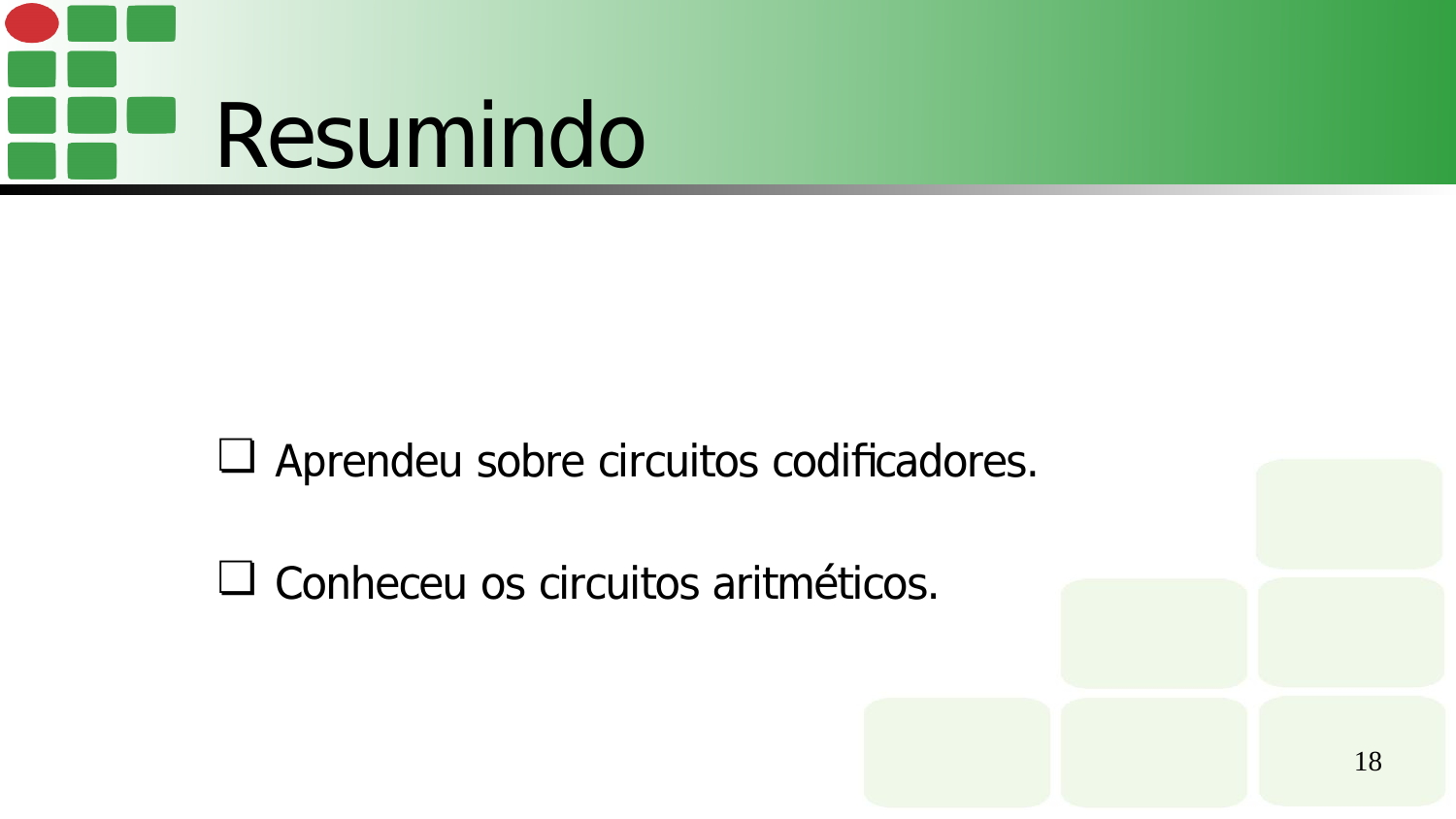

Resumindo

Aprendeu sobre circuitos codificadores.

Conheceu os circuitos aritméticos.

18